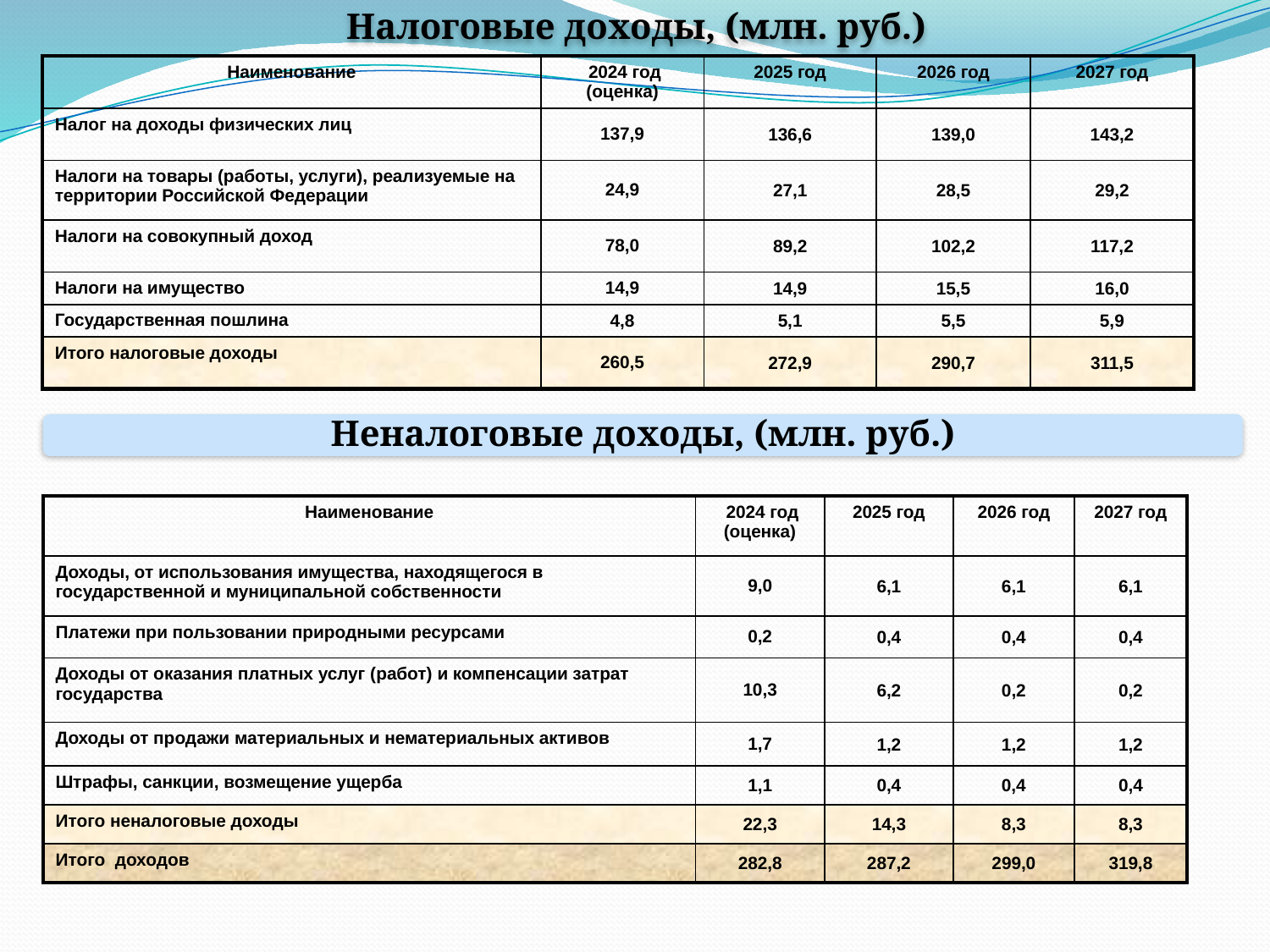

Налоговые доходы, (млн. руб.)
| Наименование | 2024 год (оценка) | 2025 год | 2026 год | 2027 год |
| --- | --- | --- | --- | --- |
| Налог на доходы физических лиц | 137,9 | 136,6 | 139,0 | 143,2 |
| Налоги на товары (работы, услуги), реализуемые на территории Российской Федерации | 24,9 | 27,1 | 28,5 | 29,2 |
| Налоги на совокупный доход | 78,0 | 89,2 | 102,2 | 117,2 |
| Налоги на имущество | 14,9 | 14,9 | 15,5 | 16,0 |
| Государственная пошлина | 4,8 | 5,1 | 5,5 | 5,9 |
| Итого налоговые доходы | 260,5 | 272,9 | 290,7 | 311,5 |

Неналоговые доходы, (млн. руб.)
| Наименование | 2024 год (оценка) | 2025 год | 2026 год | 2027 год |
| --- | --- | --- | --- | --- |
| Доходы, от использования имущества, находящегося в государственной и муниципальной собственности | 9,0 | 6,1 | 6,1 | 6,1 |
| Платежи при пользовании природными ресурсами | 0,2 | 0,4 | 0,4 | 0,4 |
| Доходы от оказания платных услуг (работ) и компенсации затрат государства | 10,3 | 6,2 | 0,2 | 0,2 |
| Доходы от продажи материальных и нематериальных активов | 1,7 | 1,2 | 1,2 | 1,2 |
| Штрафы, санкции, возмещение ущерба | 1,1 | 0,4 | 0,4 | 0,4 |
| Итого неналоговые доходы | 22,3 | 14,3 | 8,3 | 8,3 |
| Итого доходов | 282,8 | 287,2 | 299,0 | 319,8 |